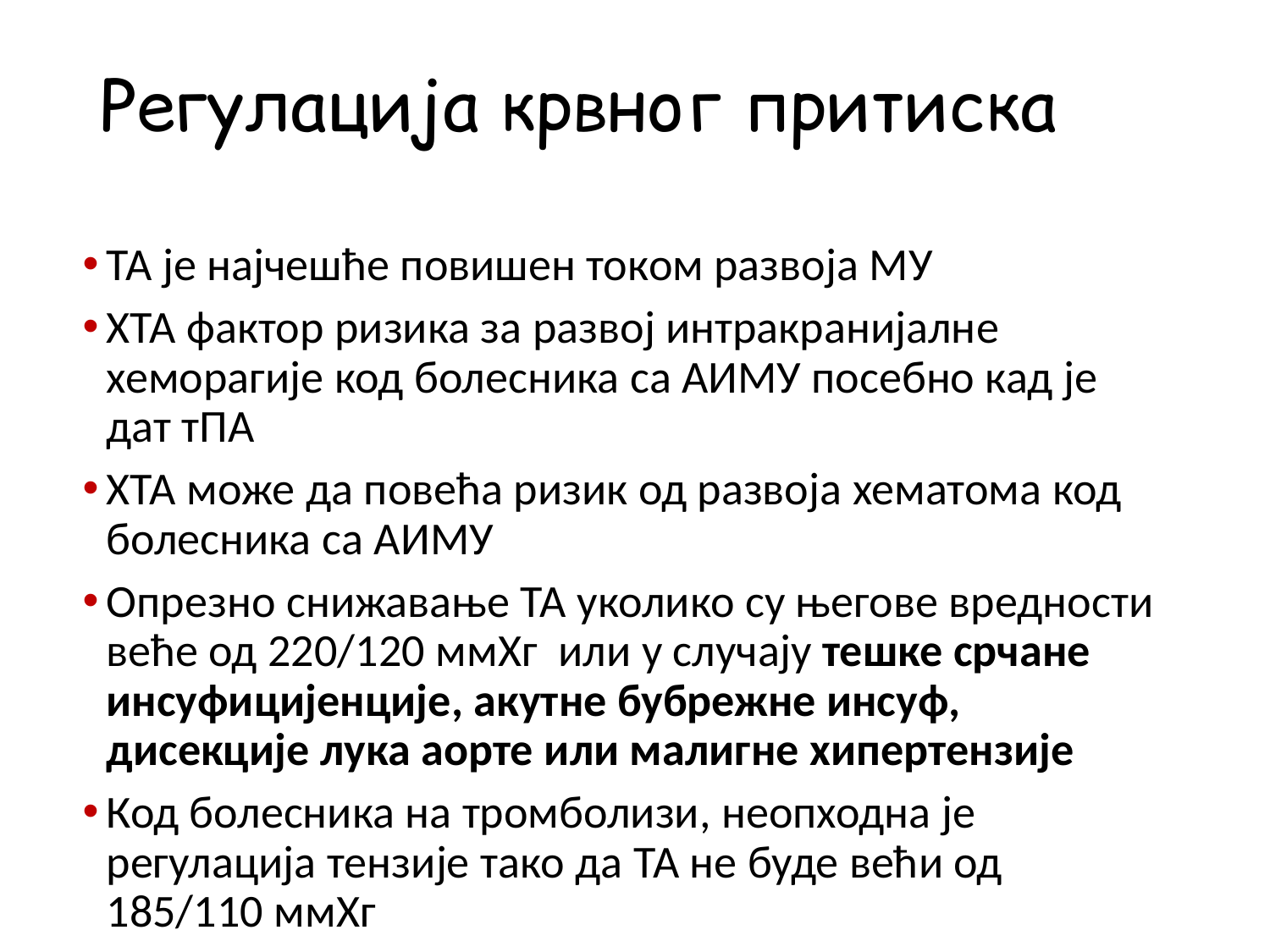

# Регулација крвног притиска
ТА је најчешће повишен током развоја МУ
ХТА фактор ризика за развој интракранијалне хеморагије код болесника са АИМУ посебно кад је дат тПА
ХТА може да повећа ризик од развоја хематома код болесника са АИМУ
Опрезно снижавање ТА уколико су његове вредности веће од 220/120 ммХг  или у случају тешке срчане инсуфицијенције, акутне бубрежне инсуф, дисекције лука аорте или малигне хипертензије
Код болесника на тромболизи, неопходна је регулација тензије тако да ТА не буде већи од 185/110 ммХг